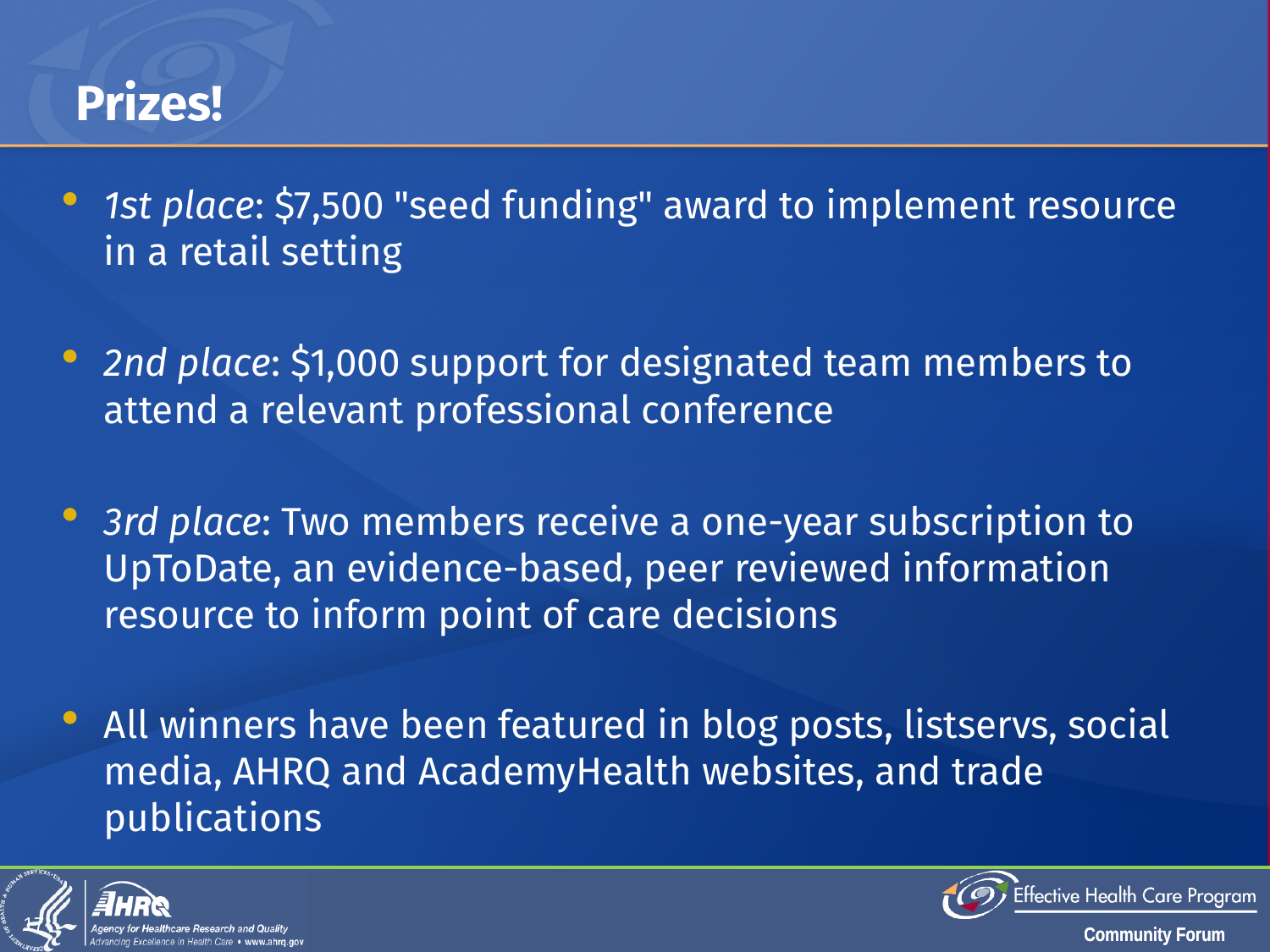

# Prizes!
1st place: $7,500 "seed funding" award to implement resource in a retail setting

2nd place: $1,000 support for designated team members to attend a relevant professional conference

3rd place: Two members receive a one-year subscription to UpToDate, an evidence-based, peer reviewed information resource to inform point of care decisions

All winners have been featured in blog posts, listservs, social media, AHRQ and AcademyHealth websites, and trade publications
17